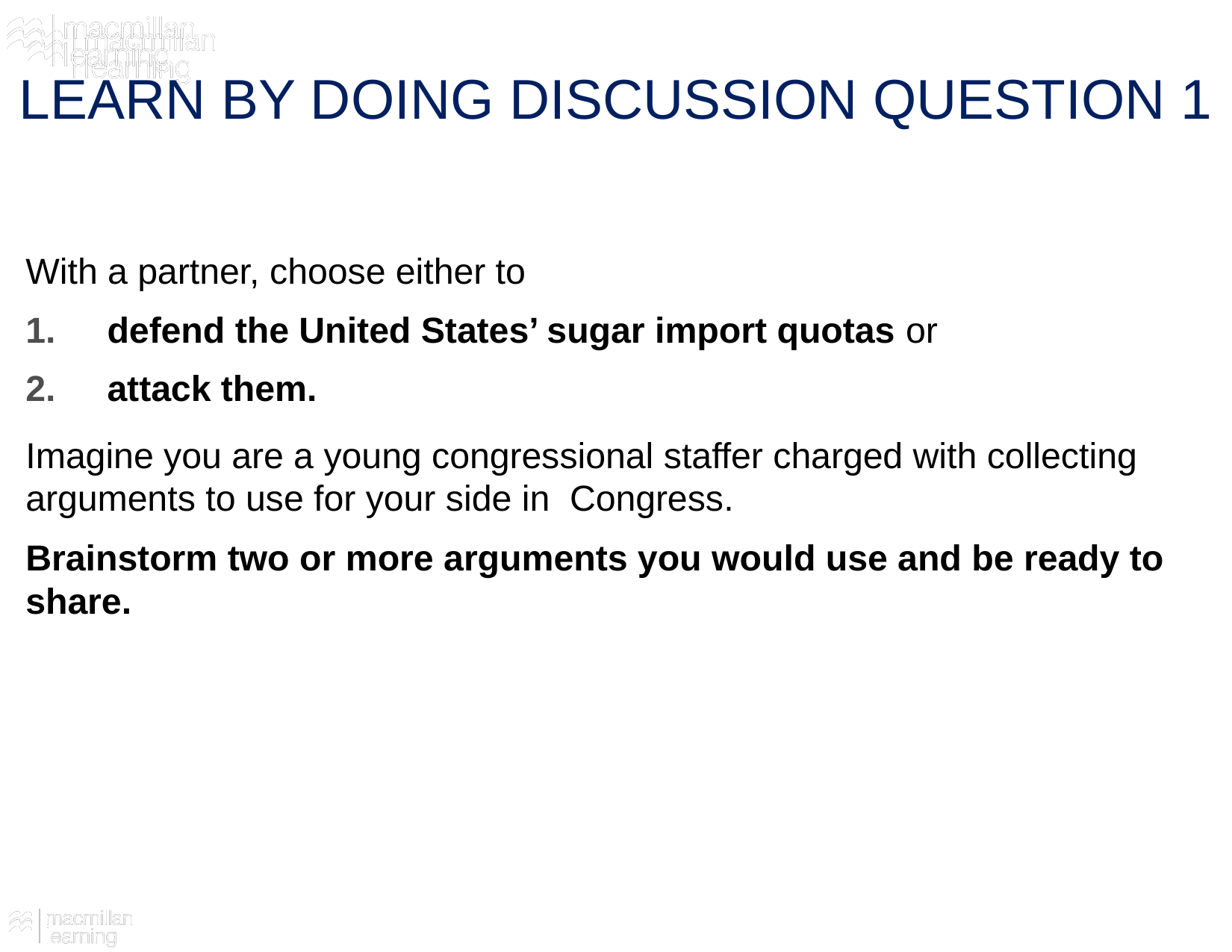

# LEARN BY DOING DISCUSSION QUESTION 1
With a partner, choose either to
defend the United States’ sugar import quotas or
attack them.
Imagine you are a young congressional staffer charged with collecting arguments to use for your side in  Congress.
Brainstorm two or more arguments you would use and be ready to share.